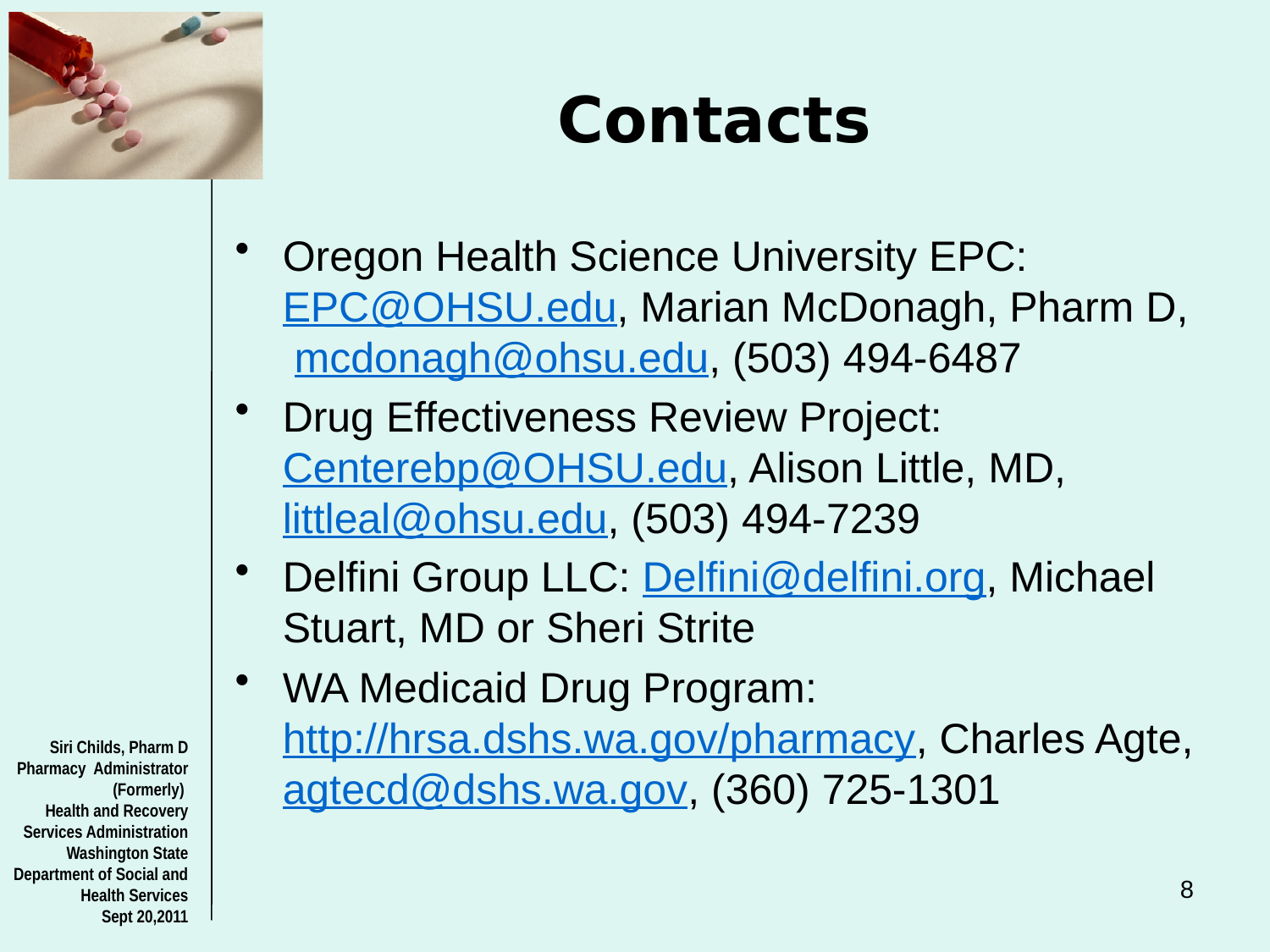

# Contacts
Oregon Health Science University EPC: EPC@OHSU.edu, Marian McDonagh, Pharm D,  mcdonagh@ohsu.edu, (503) 494-6487
Drug Effectiveness Review Project: Centerebp@OHSU.edu, Alison Little, MD, littleal@ohsu.edu, (503) 494-7239
Delfini Group LLC: Delfini@delfini.org, Michael Stuart, MD or Sheri Strite
WA Medicaid Drug Program: http://hrsa.dshs.wa.gov/pharmacy, Charles Agte, agtecd@dshs.wa.gov, (360) 725-1301

Siri Childs, Pharm D
Pharmacy  Administrator (Formerly)
Health and Recovery Services Administration
Washington State Department of Social and Health Services
Sept 20,2011

8